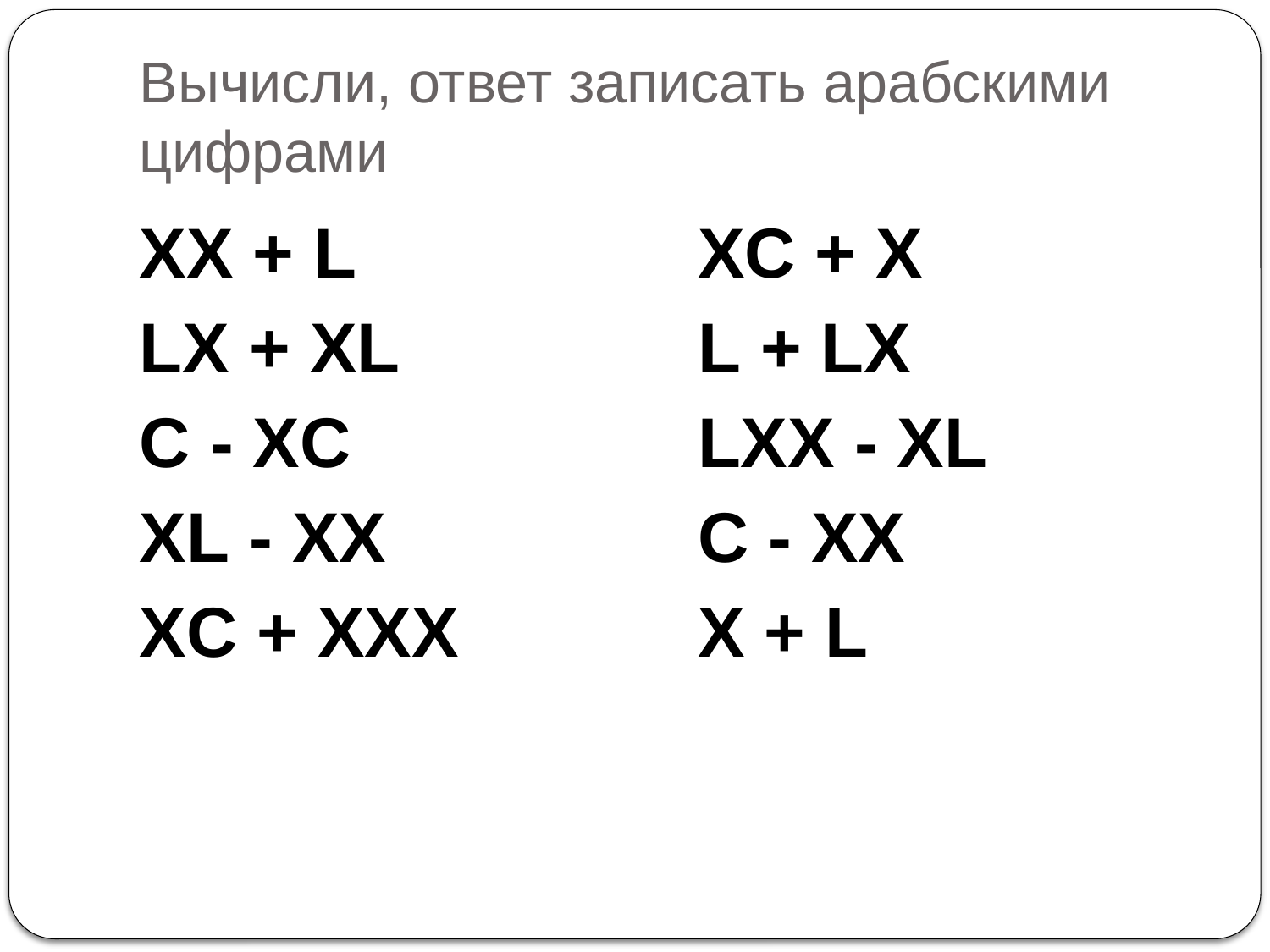

# Вычисли, ответ записать арабскими цифрами
XX + L
LX + XL
C - XC
XL - XX
XC + XXX
XC + X
L + LX
LXX - XL
C - XX
X + L